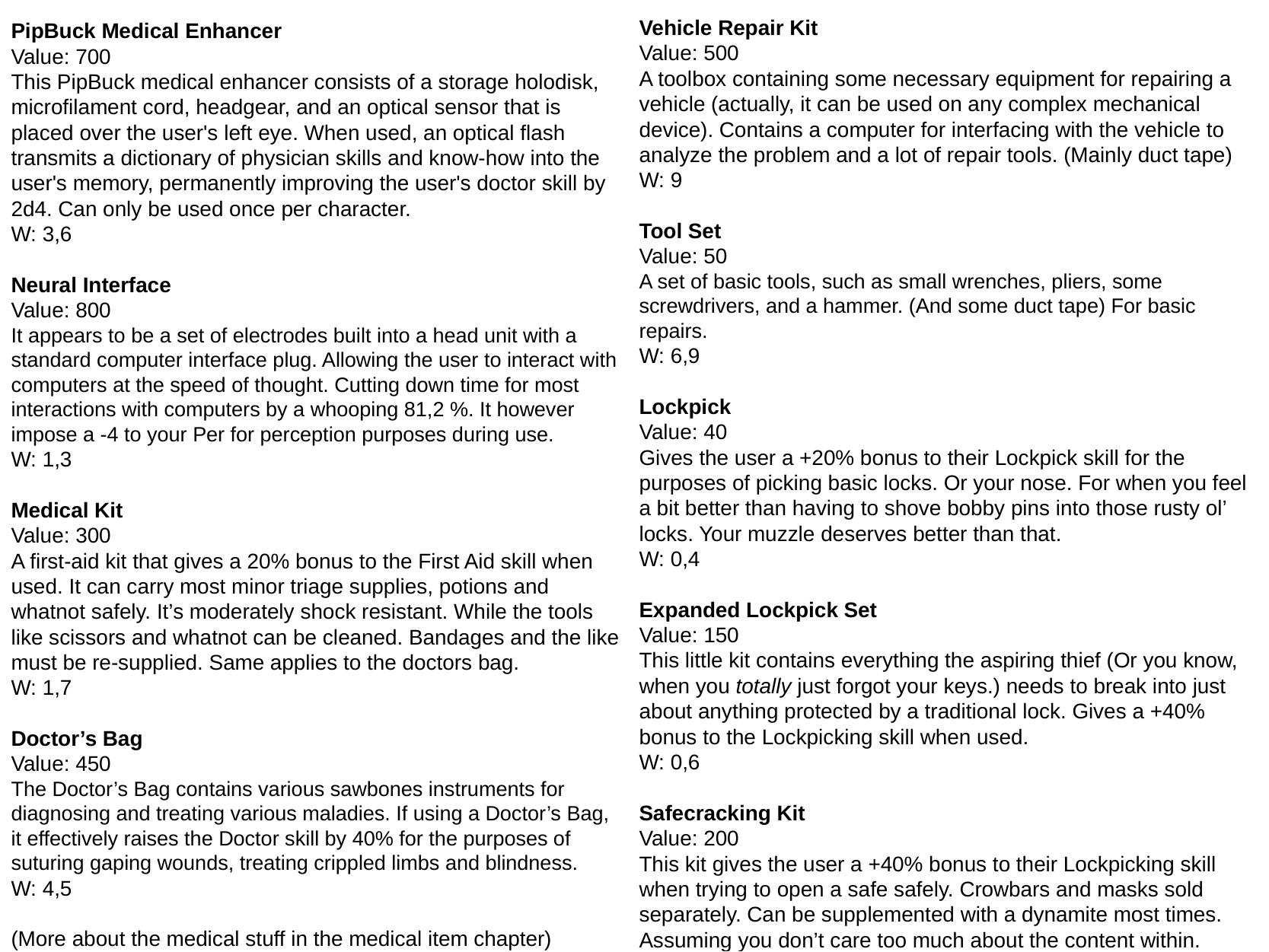

Vehicle Repair Kit
Value: 500
A toolbox containing some necessary equipment for repairing a vehicle (actually, it can be used on any complex mechanical device). Contains a computer for interfacing with the vehicle to analyze the problem and a lot of repair tools. (Mainly duct tape)
W: 9

Tool Set
Value: 50
A set of basic tools, such as small wrenches, pliers, some screwdrivers, and a hammer. (And some duct tape) For basic repairs.
W: 6,9

Lockpick
Value: 40
Gives the user a +20% bonus to their Lockpick skill for the purposes of picking basic locks. Or your nose. For when you feel a bit better than having to shove bobby pins into those rusty ol’ locks. Your muzzle deserves better than that.
W: 0,4

Expanded Lockpick Set
Value: 150
This little kit contains everything the aspiring thief (Or you know, when you totally just forgot your keys.) needs to break into just about anything protected by a traditional lock. Gives a +40% bonus to the Lockpicking skill when used.
W: 0,6

Safecracking Kit
Value: 200
This kit gives the user a +40% bonus to their Lockpicking skill when trying to open a safe safely. Crowbars and masks sold separately. Can be supplemented with a dynamite most times. Assuming you don’t care too much about the content within.
W: 2,2

PipBuck Medical Enhancer
Value: 700
This PipBuck medical enhancer consists of a storage holodisk, microfilament cord, headgear, and an optical sensor that is placed over the user's left eye. When used, an optical flash transmits a dictionary of physician skills and know-how into the user's memory, permanently improving the user's doctor skill by 2d4. Can only be used once per character.
W: 3,6

Neural Interface
Value: 800
It appears to be a set of electrodes built into a head unit with a standard computer interface plug. Allowing the user to interact with computers at the speed of thought. Cutting down time for most interactions with computers by a whooping 81,2 %. It however impose a -4 to your Per for perception purposes during use.
W: 1,3

Medical Kit
Value: 300
A first-aid kit that gives a 20% bonus to the First Aid skill when used. It can carry most minor triage supplies, potions and whatnot safely. It’s moderately shock resistant. While the tools like scissors and whatnot can be cleaned. Bandages and the like must be re-supplied. Same applies to the doctors bag.
W: 1,7

Doctor’s Bag
Value: 450
The Doctor’s Bag contains various sawbones instruments for diagnosing and treating various maladies. If using a Doctor’s Bag, it effectively raises the Doctor skill by 40% for the purposes of suturing gaping wounds, treating crippled limbs and blindness.
W: 4,5

(More about the medical stuff in the medical item chapter)